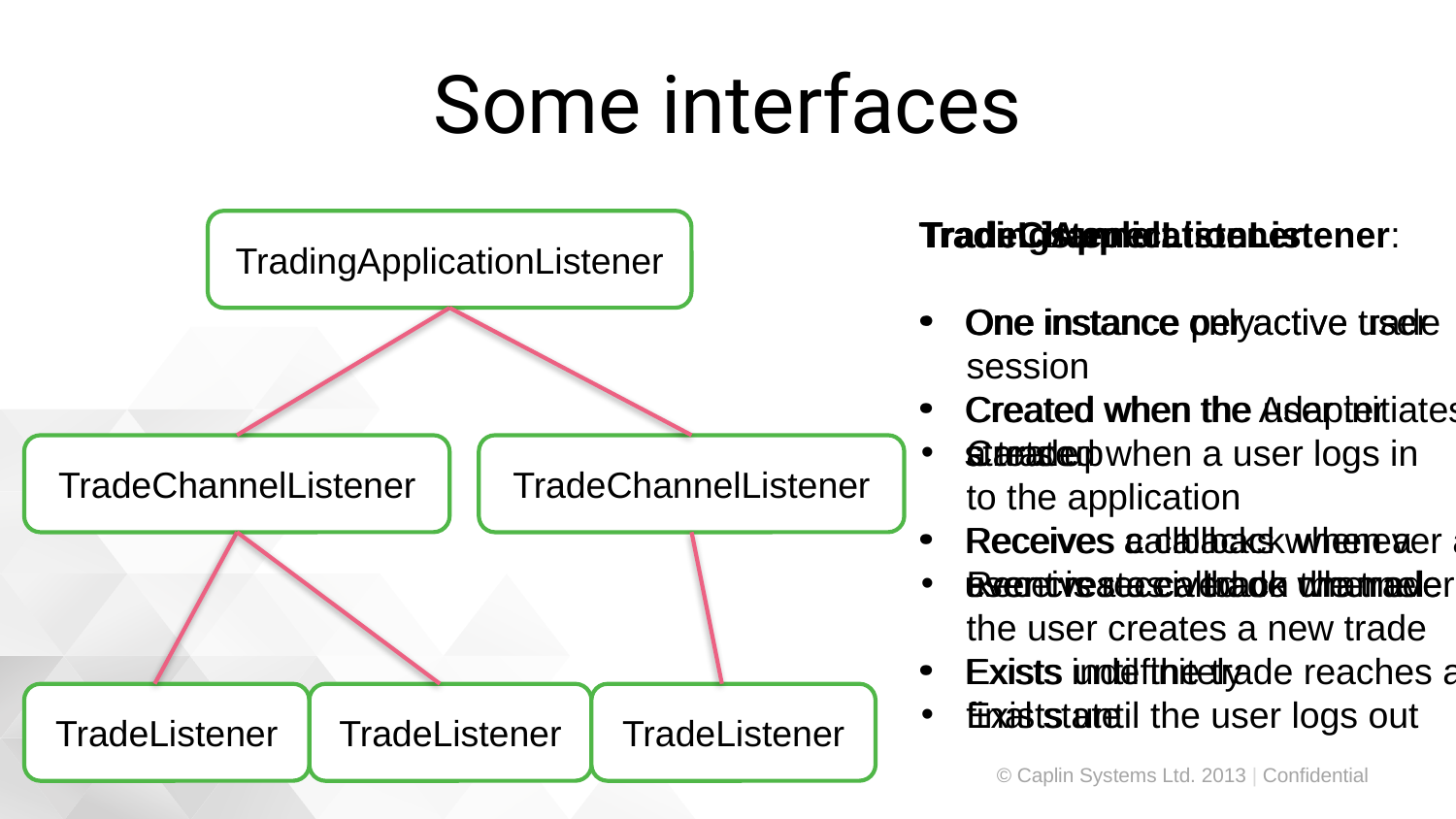

# Some interfaces
TradeChannelListener:
One instance per active user
session
Created when a user logs in
to the application
Receives a callback whenever
the user creates a new trade
Exists until the user logs out
TradeListener:
One instance per active trade
Created when the user initiates
a trade
Receives callbacks whenever an
event is received on the trade
Exists until the trade reaches a
final state
TradingApplicationListener:
One instance only
Created when the Adapter
starts up
Receives a callback when a
user creates a trade channel
Exists indefinitely
TradingApplicationListener
TradeChannelListener
TradeChannelListener
TradeListener
TradeListener
TradeListener